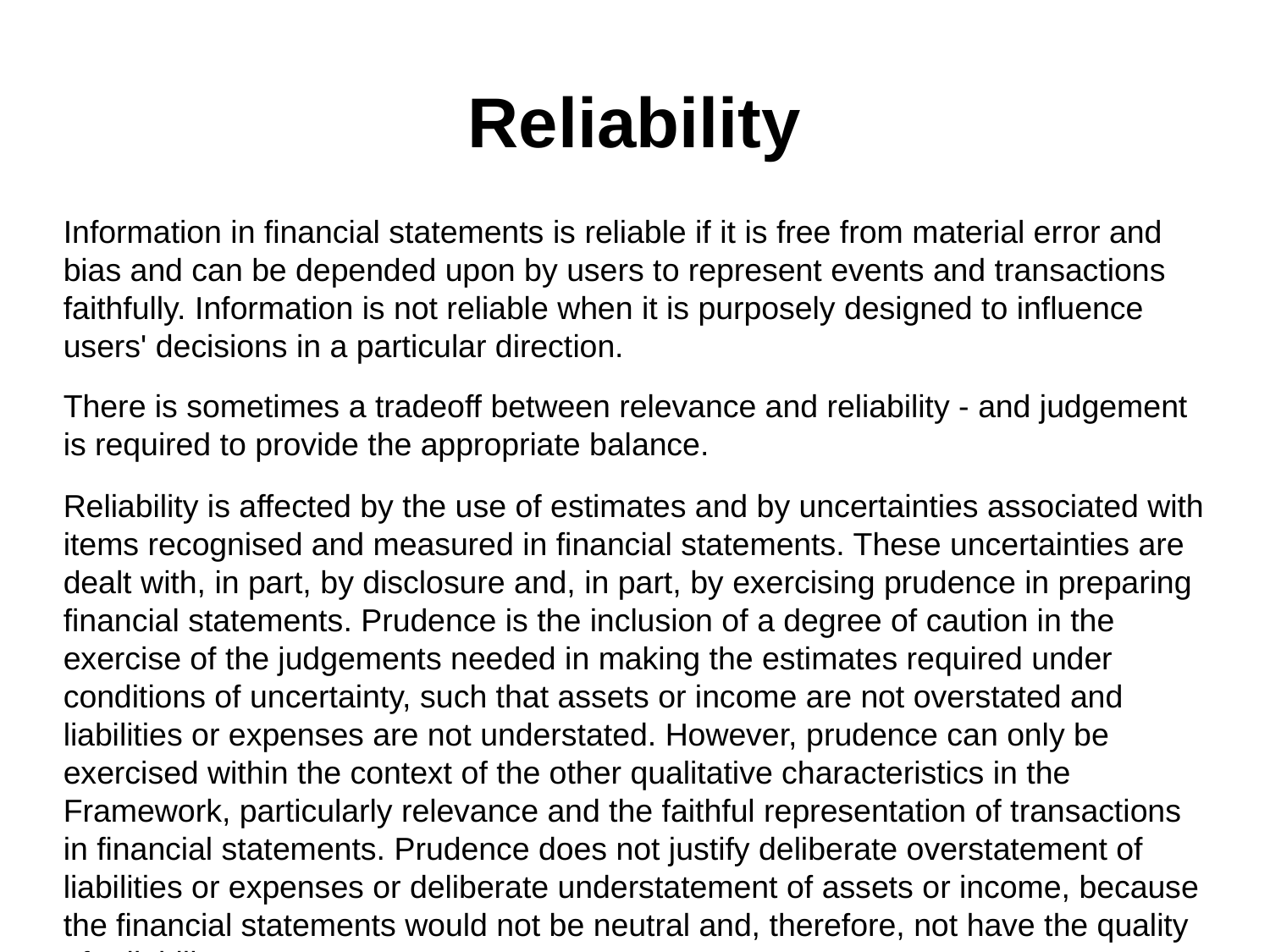

Reliability
Information in financial statements is reliable if it is free from material error and bias and can be depended upon by users to represent events and transactions faithfully. Information is not reliable when it is purposely designed to influence users' decisions in a particular direction.
There is sometimes a tradeoff between relevance and reliability - and judgement is required to provide the appropriate balance.
Reliability is affected by the use of estimates and by uncertainties associated with items recognised and measured in financial statements. These uncertainties are dealt with, in part, by disclosure and, in part, by exercising prudence in preparing financial statements. Prudence is the inclusion of a degree of caution in the exercise of the judgements needed in making the estimates required under conditions of uncertainty, such that assets or income are not overstated and liabilities or expenses are not understated. However, prudence can only be exercised within the context of the other qualitative characteristics in the Framework, particularly relevance and the faithful representation of transactions in financial statements. Prudence does not justify deliberate overstatement of liabilities or expenses or deliberate understatement of assets or income, because the financial statements would not be neutral and, therefore, not have the quality of reliability.